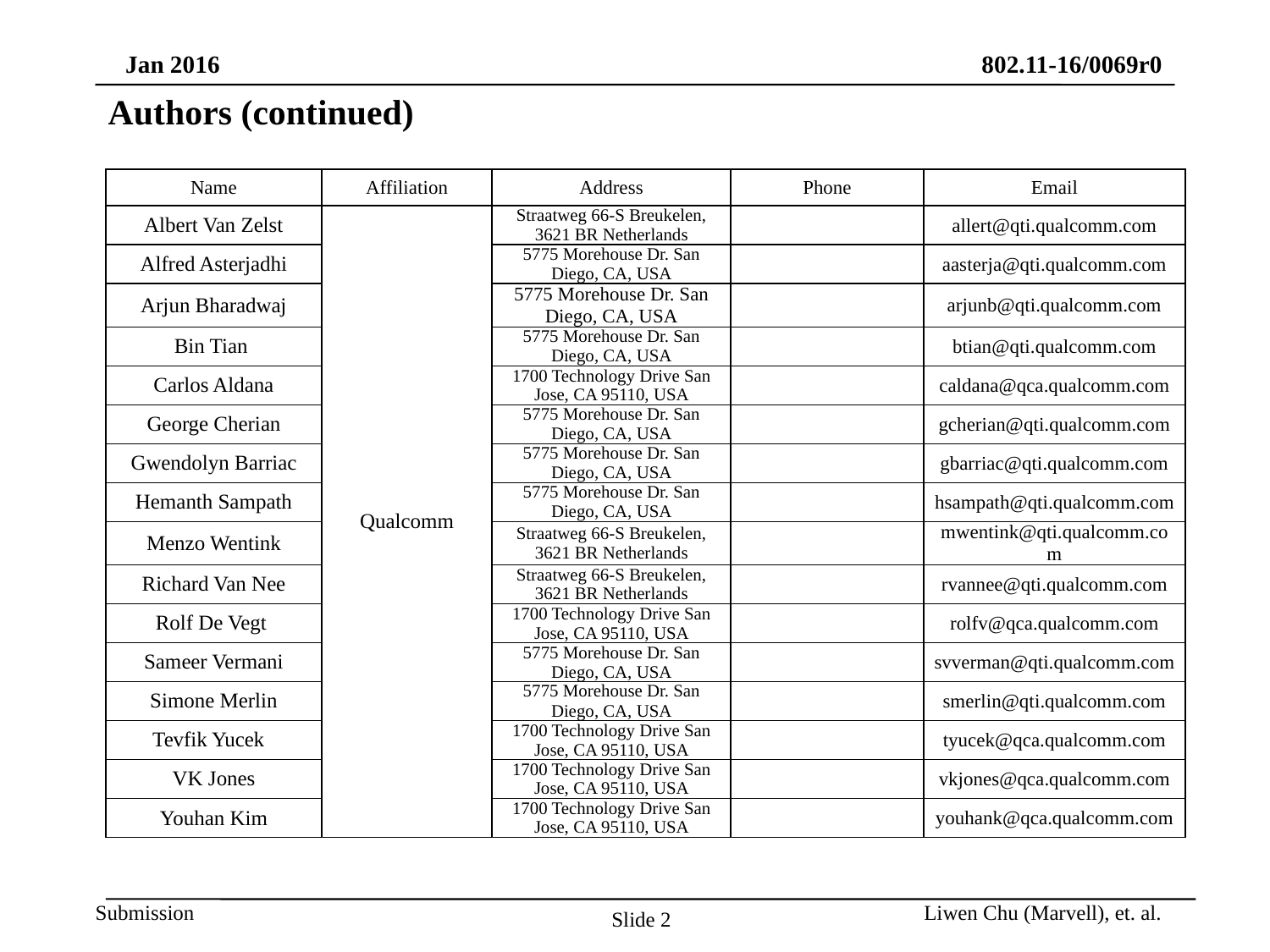

# Authors (continued)
| Name | Affiliation | Address | Phone | Email |
| --- | --- | --- | --- | --- |
| Albert Van Zelst | Qualcomm | Straatweg 66-S Breukelen, 3621 BR Netherlands |  | allert@qti.qualcomm.com |
| Alfred Asterjadhi |  | 5775 Morehouse Dr. San Diego, CA, USA |  | aasterja@qti.qualcomm.com |
| Arjun Bharadwaj |  | 5775 Morehouse Dr. San Diego, CA, USA |  | arjunb@qti.qualcomm.com |
| Bin Tian |  | 5775 Morehouse Dr. San Diego, CA, USA |  | btian@qti.qualcomm.com |
| Carlos Aldana |  | 1700 Technology Drive San Jose, CA 95110, USA |  | caldana@qca.qualcomm.com |
| George Cherian |  | 5775 Morehouse Dr. San Diego, CA, USA |  | gcherian@qti.qualcomm.com |
| Gwendolyn Barriac |  | 5775 Morehouse Dr. San Diego, CA, USA |  | gbarriac@qti.qualcomm.com |
| Hemanth Sampath |  | 5775 Morehouse Dr. San Diego, CA, USA |  | hsampath@qti.qualcomm.com |
| Menzo Wentink |  | Straatweg 66-S Breukelen, 3621 BR Netherlands |  | mwentink@qti.qualcomm.com |
| Richard Van Nee |  | Straatweg 66-S Breukelen, 3621 BR Netherlands |  | rvannee@qti.qualcomm.com |
| Rolf De Vegt |  | 1700 Technology Drive San Jose, CA 95110, USA |  | rolfv@qca.qualcomm.com |
| Sameer Vermani |  | 5775 Morehouse Dr. San Diego, CA, USA |  | svverman@qti.qualcomm.com |
| Simone Merlin |  | 5775 Morehouse Dr. San Diego, CA, USA |  | smerlin@qti.qualcomm.com |
| Tevfik Yucek |  | 1700 Technology Drive San Jose, CA 95110, USA |  | tyucek@qca.qualcomm.com |
| VK Jones |  | 1700 Technology Drive San Jose, CA 95110, USA |  | vkjones@qca.qualcomm.com |
| Youhan Kim |  | 1700 Technology Drive San Jose, CA 95110, USA |  | youhank@qca.qualcomm.com |
Liwen Chu (Marvell), et. al.
Slide 2